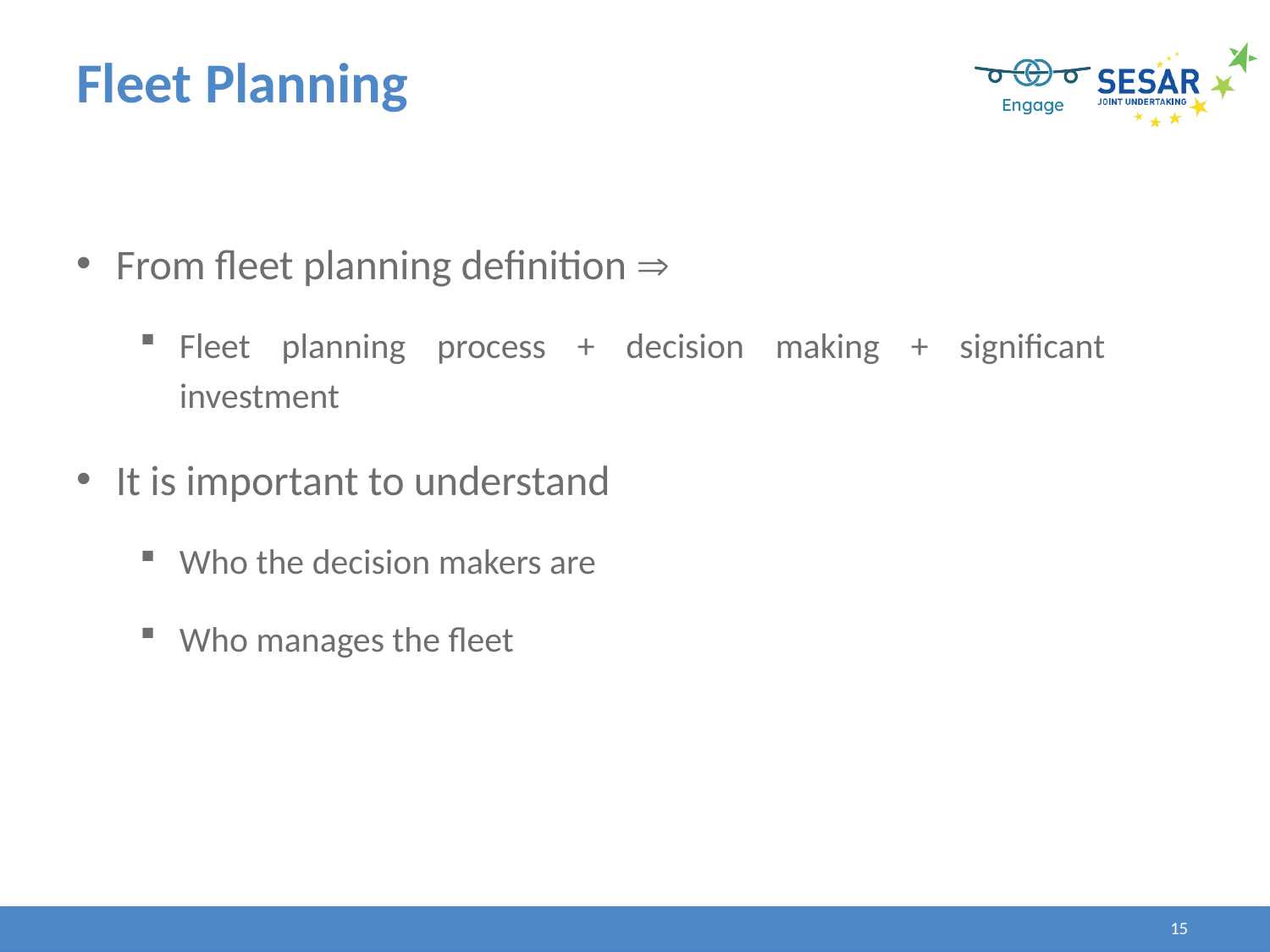

# Fleet Planning
From fleet planning definition ⇒
Fleet planning process + decision making + significant investment
It is important to understand
Who the decision makers are
Who manages the fleet
15